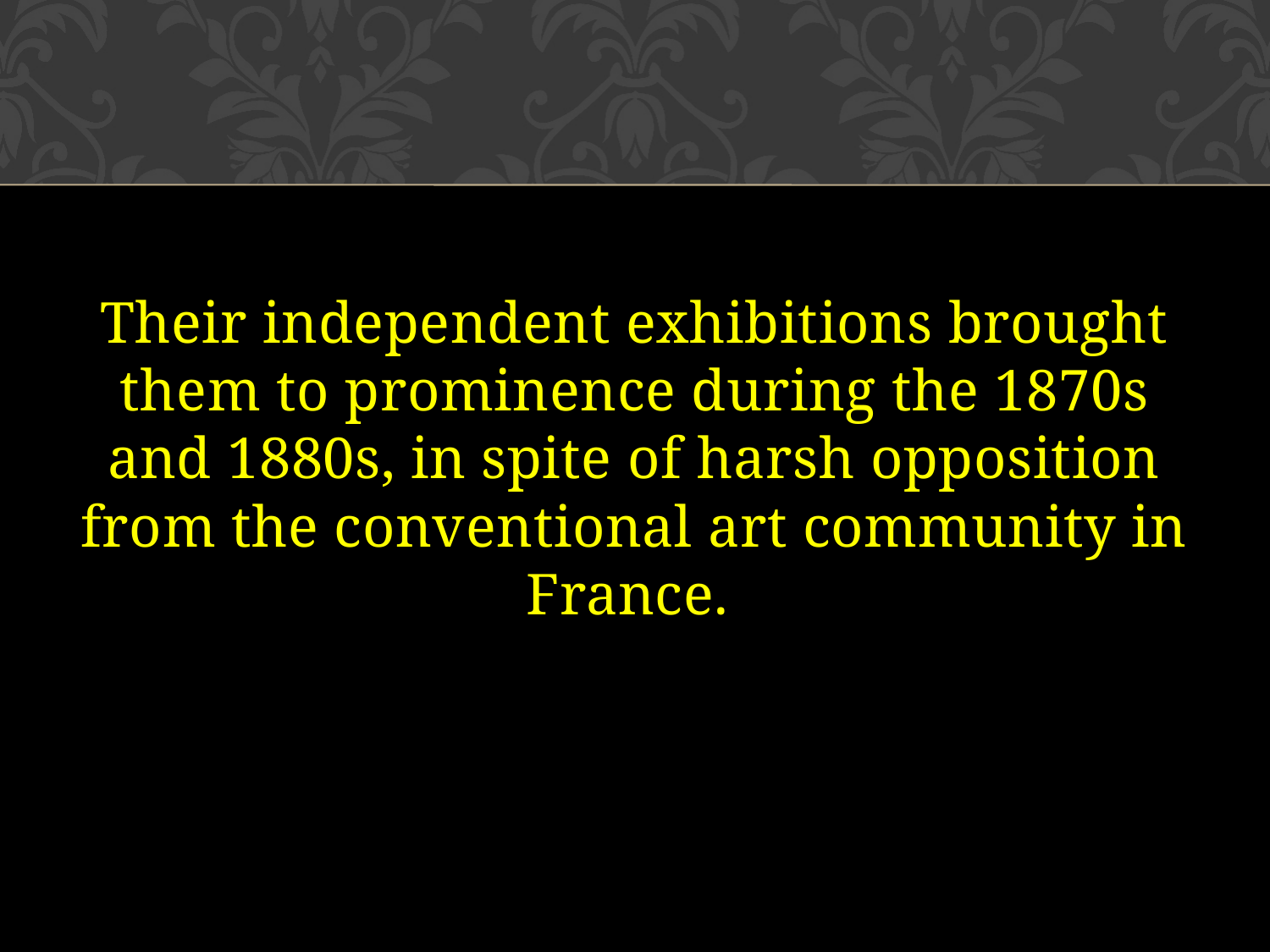

#
Their independent exhibitions brought them to prominence during the 1870s and 1880s, in spite of harsh opposition from the conventional art community in France.